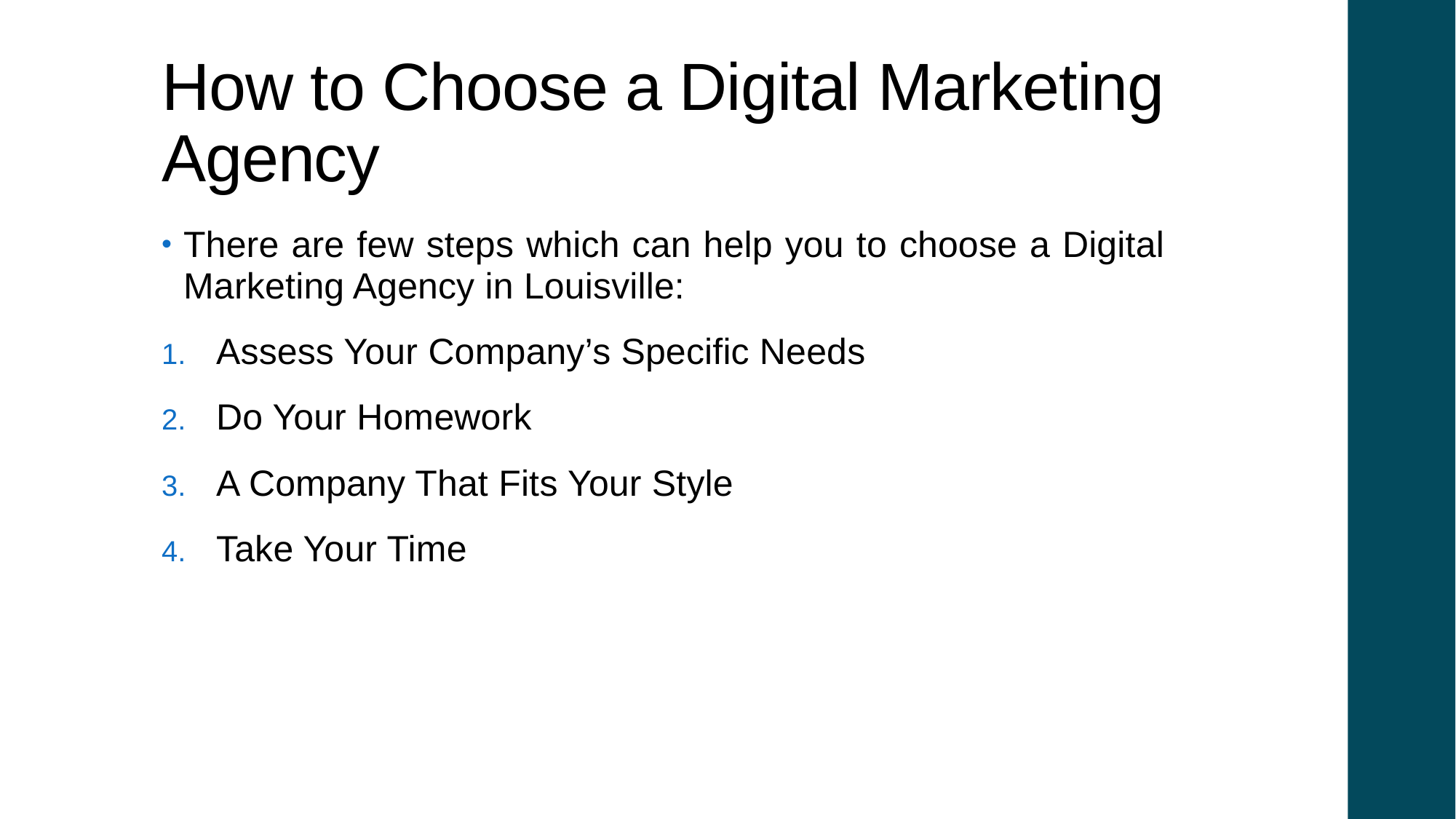

# How to Choose a Digital Marketing Agency
There are few steps which can help you to choose a Digital Marketing Agency in Louisville:
Assess Your Company’s Specific Needs
Do Your Homework
A Company That Fits Your Style
Take Your Time